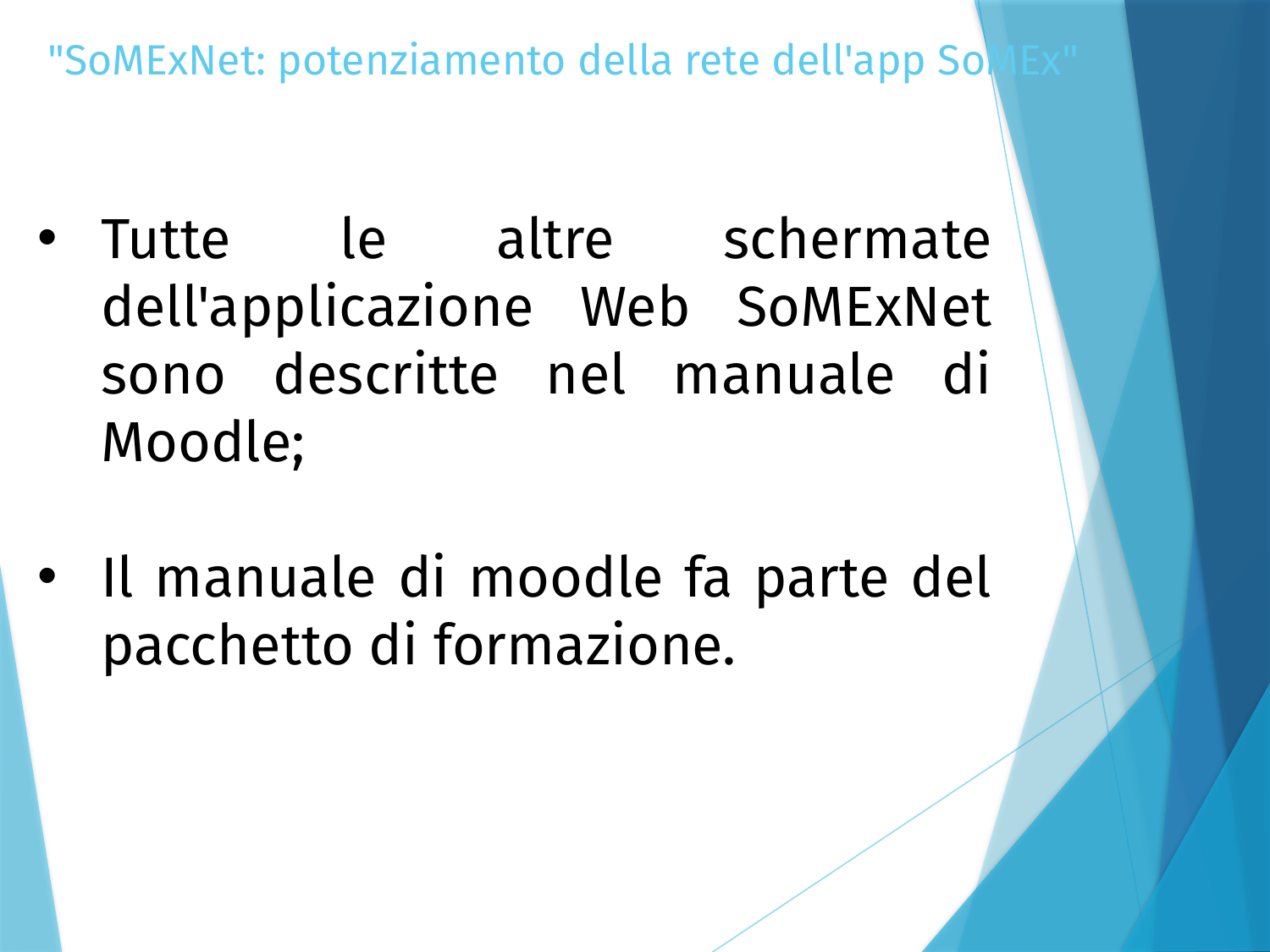

# "SoMExNet: potenziamento della rete dell'app SoMEx"
Tutte le altre schermate dell'applicazione Web SoMExNet sono descritte nel manuale di Moodle;

Il manuale di moodle fa parte del pacchetto di formazione.